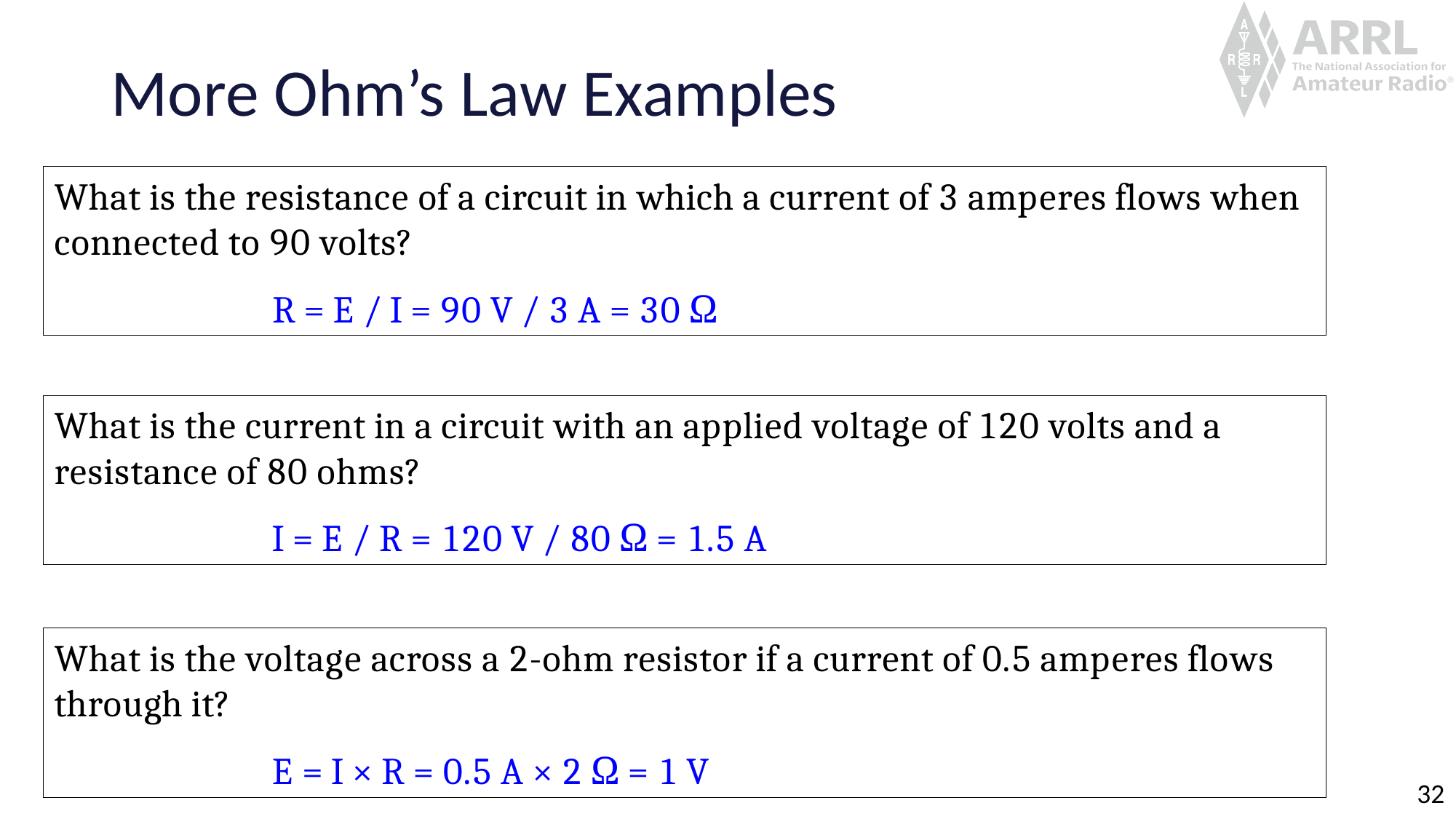

# More Ohm’s Law Examples
What is the resistance of a circuit in which a current of 3 amperes flows when connected to 90 volts?

		R = E / I = 90 V / 3 A = 30 Ω
What is the current in a circuit with an applied voltage of 120 volts and a resistance of 80 ohms?

		I = E / R = 120 V / 80 Ω = 1.5 A
What is the voltage across a 2-ohm resistor if a current of 0.5 amperes flows through it?

		E = I × R = 0.5 A × 2 Ω = 1 V